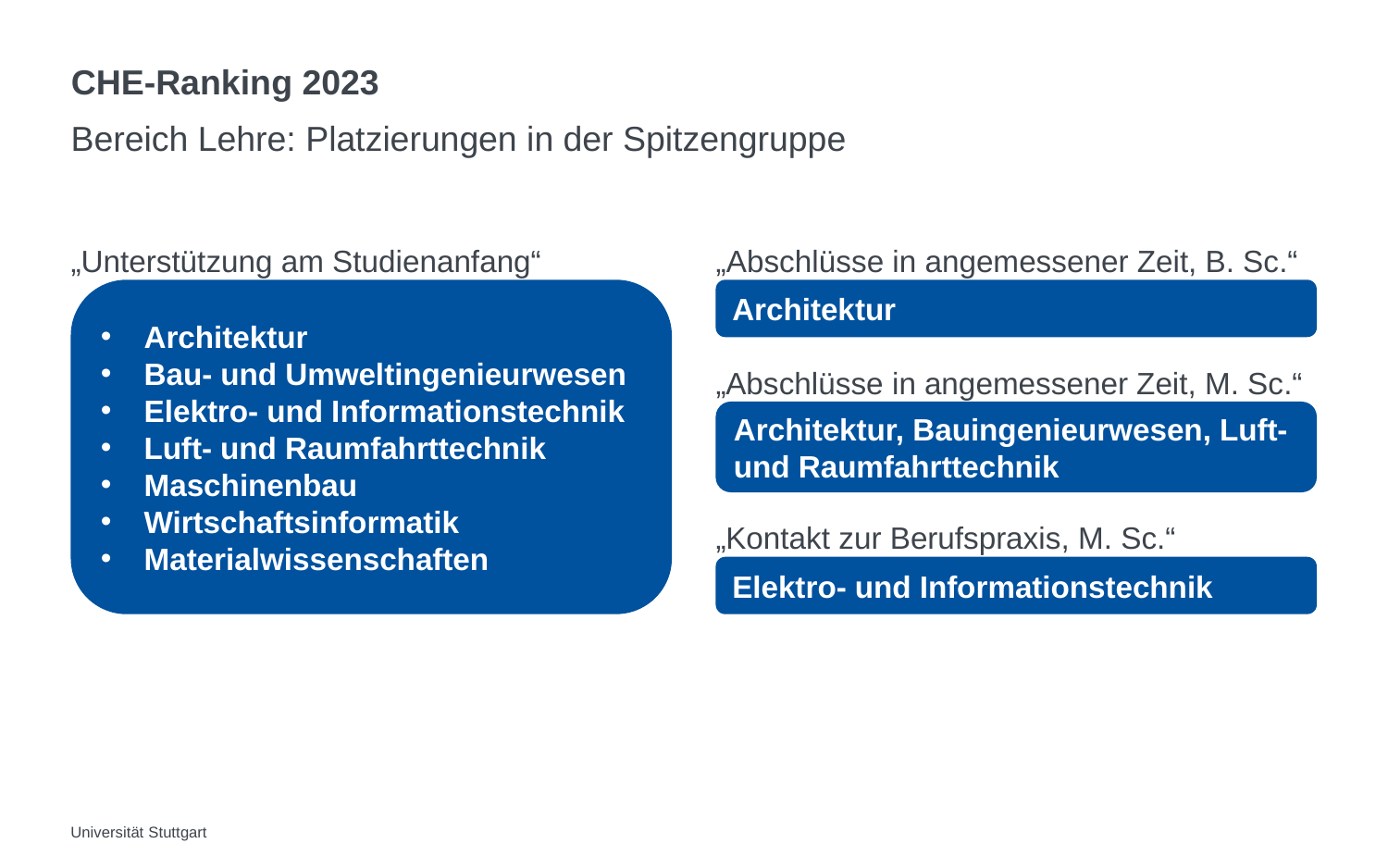

# CHE-Ranking 2023(1/2)
Bereich Lehre: Platzierungen in der Spitzengruppe
„Unterstützung am Studienanfang“
„Abschlüsse in angemessener Zeit, B. Sc.“
Architektur
Bau- und Umweltingenieurwesen
Elektro- und Informationstechnik
Luft- und Raumfahrttechnik
Maschinenbau
Wirtschaftsinformatik
Materialwissenschaften
Architektur
„Abschlüsse in angemessener Zeit, M. Sc.“
Architektur, Bauingenieurwesen, Luft- und Raumfahrttechnik
„Kontakt zur Berufspraxis, M. Sc.“
Elektro- und Informationstechnik
Universität Stuttgart